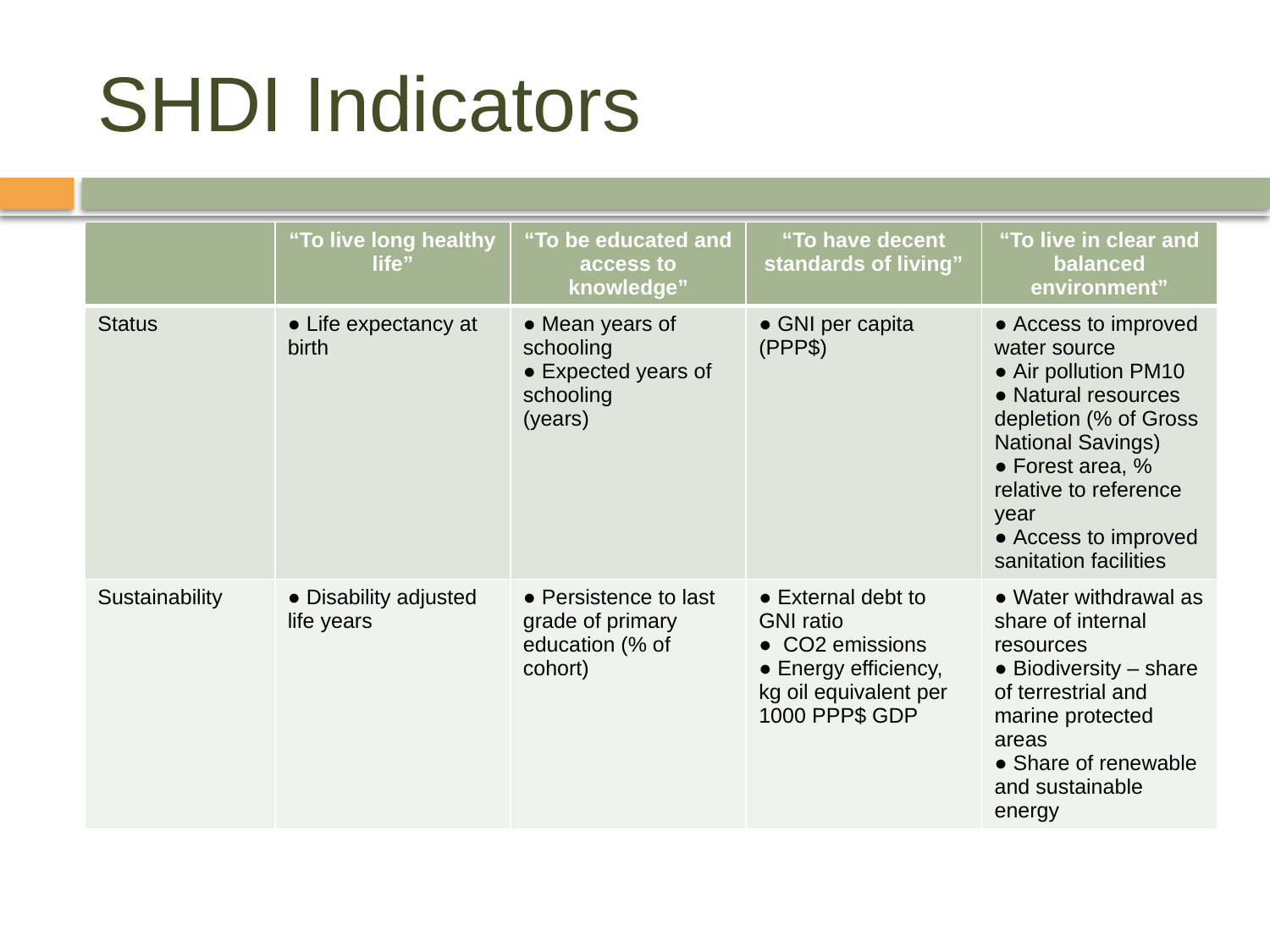

# SHDI Indicators
|  | “To live long healthy life” | “To be educated and access to knowledge” | “To have decent standards of living” | “To live in clear and balanced environment” |
| --- | --- | --- | --- | --- |
| Status | ● Life expectancy at birth | ● Mean years of schooling ● Expected years of schooling (years) | ● GNI per capita (PPP$) | ● Access to improved water source ● Air pollution PM10 ● Natural resources depletion (% of Gross National Savings) ● Forest area, % relative to reference year ● Access to improved sanitation facilities |
| Sustainability | ● Disability adjusted life years | ● Persistence to last grade of primary education (% of cohort) | ● External debt to GNI ratio ● CO2 emissions ● Energy efficiency, kg oil equivalent per 1000 PPP$ GDP | ● Water withdrawal as share of internal resources ● Biodiversity – share of terrestrial and marine protected areas ● Share of renewable and sustainable energy |